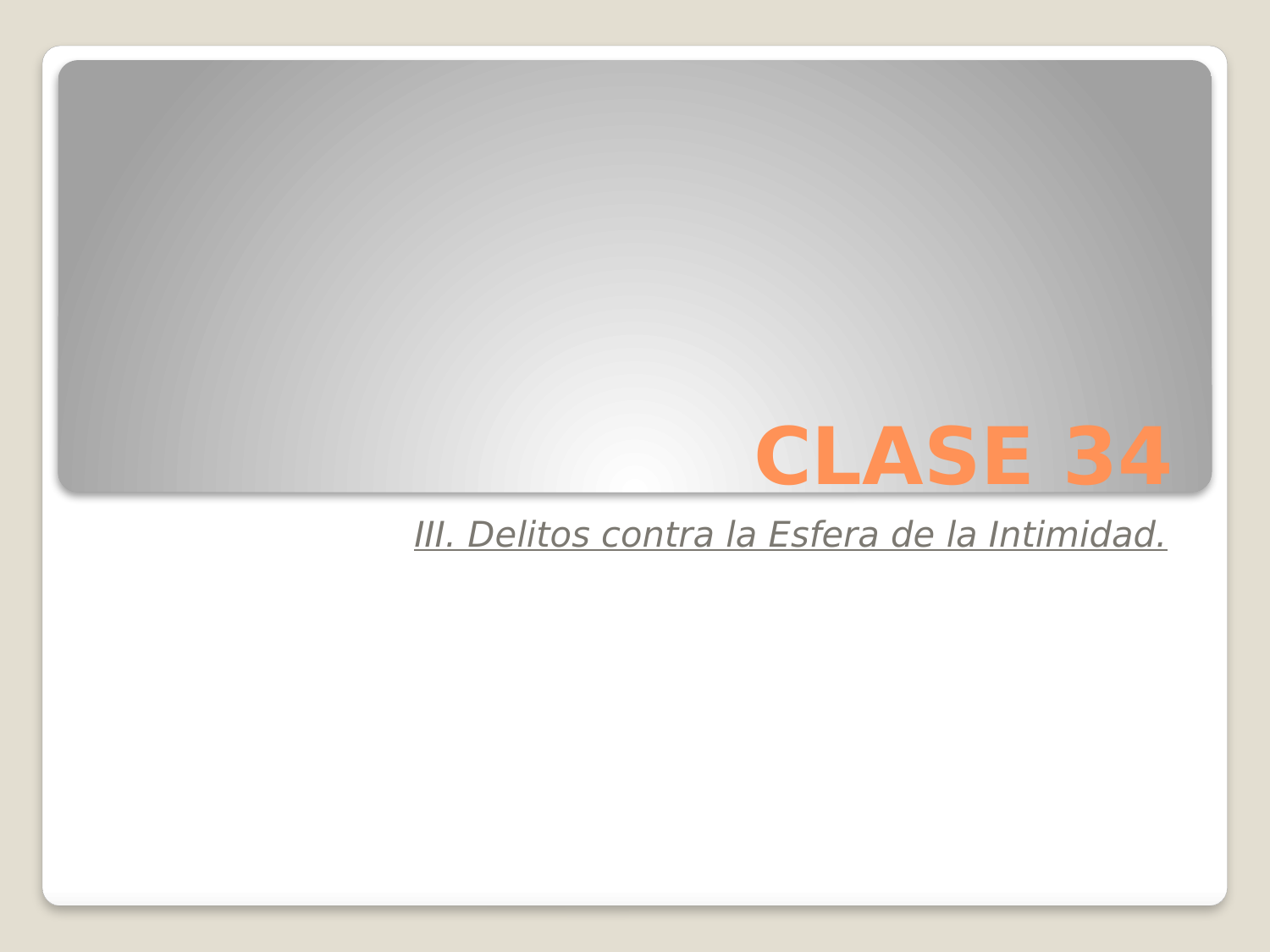

# CLASE 34
III. Delitos contra la Esfera de la Intimidad.